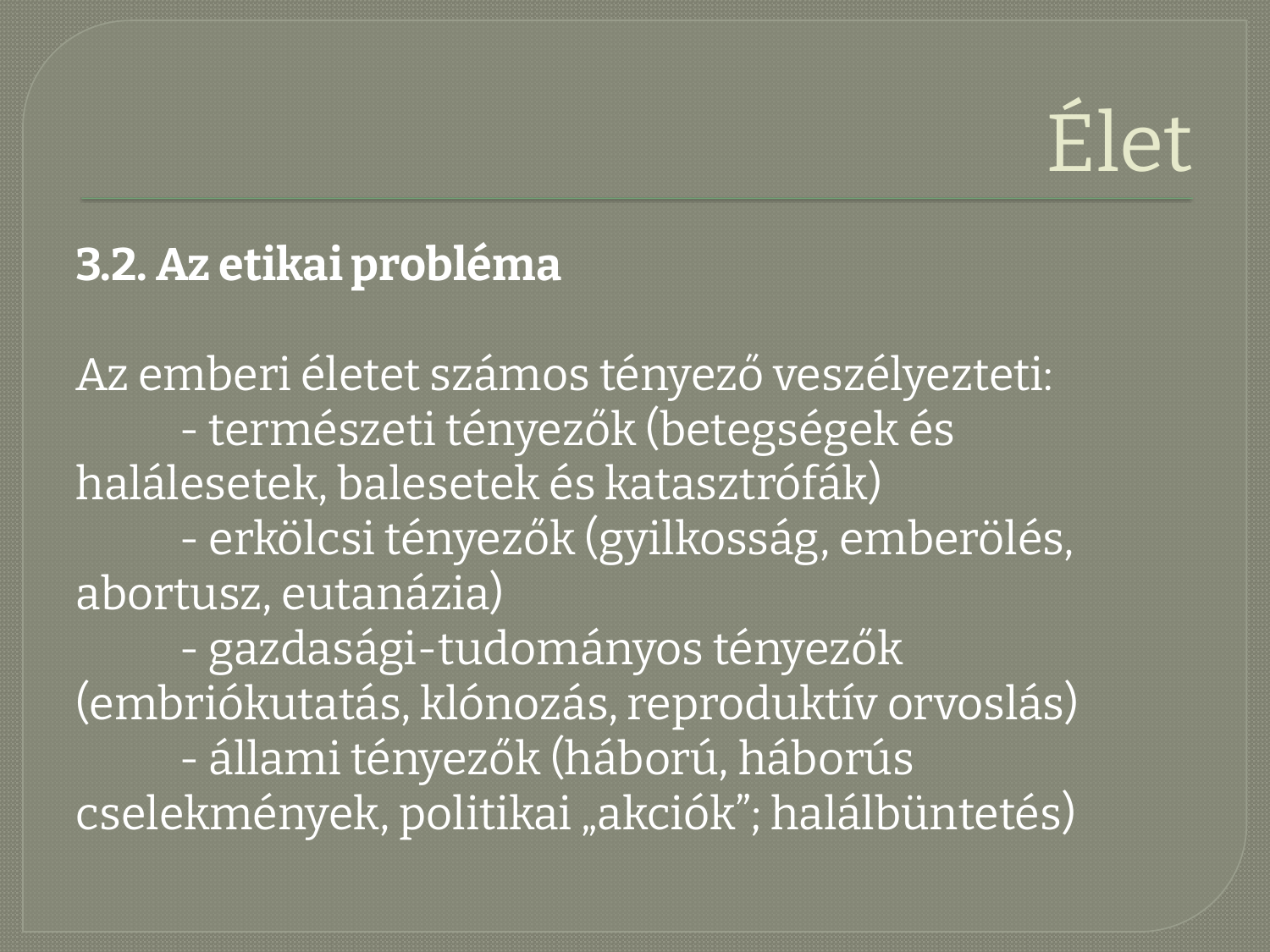

# Élet
3.2. Az etikai probléma

Az emberi életet számos tényező veszélyezteti:
	- természeti tényezők (betegségek és halálesetek, balesetek és katasztrófák)
	- erkölcsi tényezők (gyilkosság, emberölés, abortusz, eutanázia)
	- gazdasági-tudományos tényezők (embriókutatás, klónozás, reproduktív orvoslás)
	- állami tényezők (háború, háborús cselekmények, politikai „akciók”; halálbüntetés)